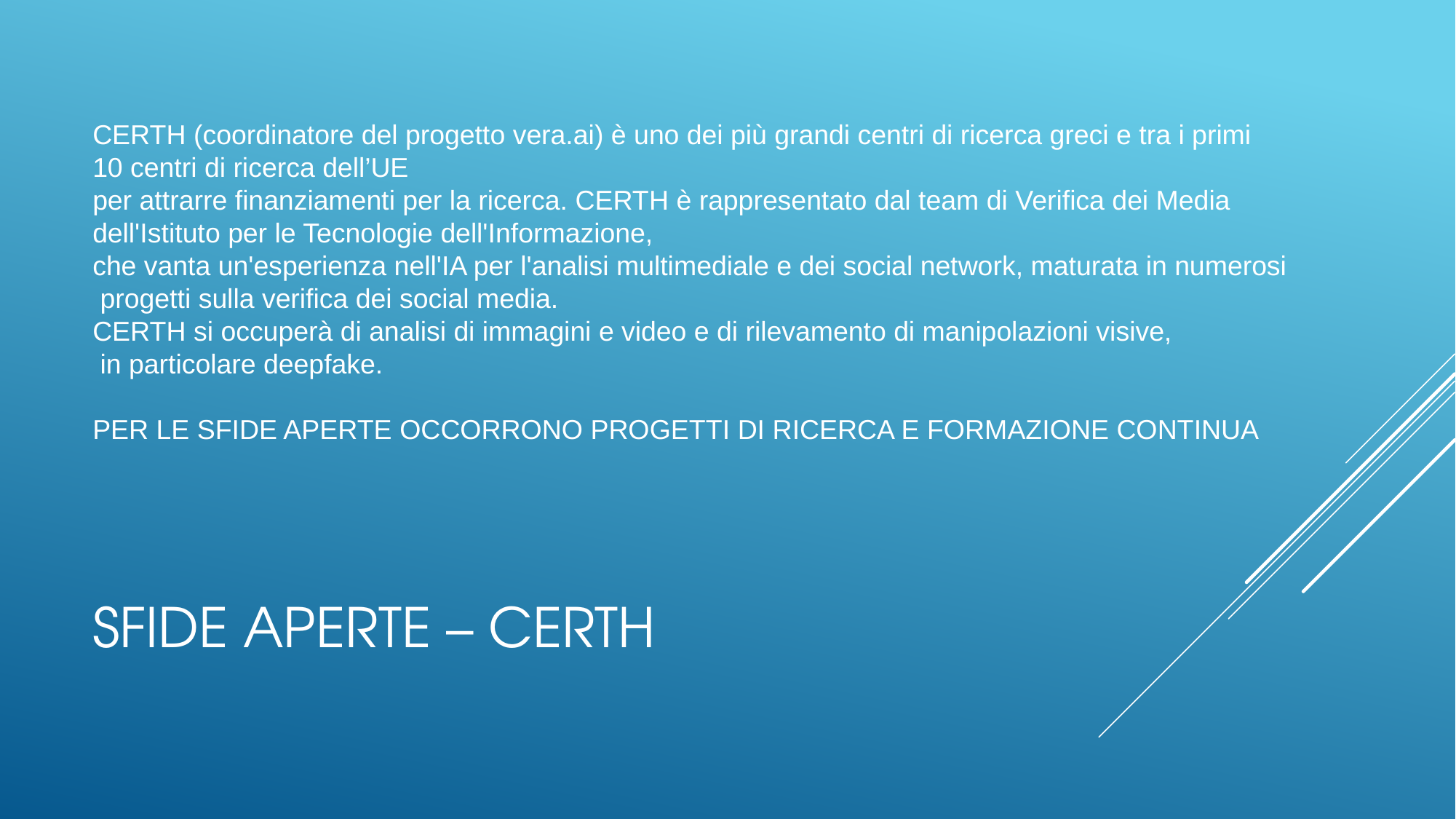

CERTH (coordinatore del progetto vera.ai) è uno dei più grandi centri di ricerca greci e tra i primi
10 centri di ricerca dell’UE
per attrarre finanziamenti per la ricerca. CERTH è rappresentato dal team di Verifica dei Media
dell'Istituto per le Tecnologie dell'Informazione,
che vanta un'esperienza nell'IA per l'analisi multimediale e dei social network, maturata in numerosi
 progetti sulla verifica dei social media.
CERTH si occuperà di analisi di immagini e video e di rilevamento di manipolazioni visive,
 in particolare deepfake.

PER LE SFIDE APERTE OCCORRONO PROGETTI DI RICERCA E FORMAZIONE CONTINUA

# SFIDE APERTE – CERTH